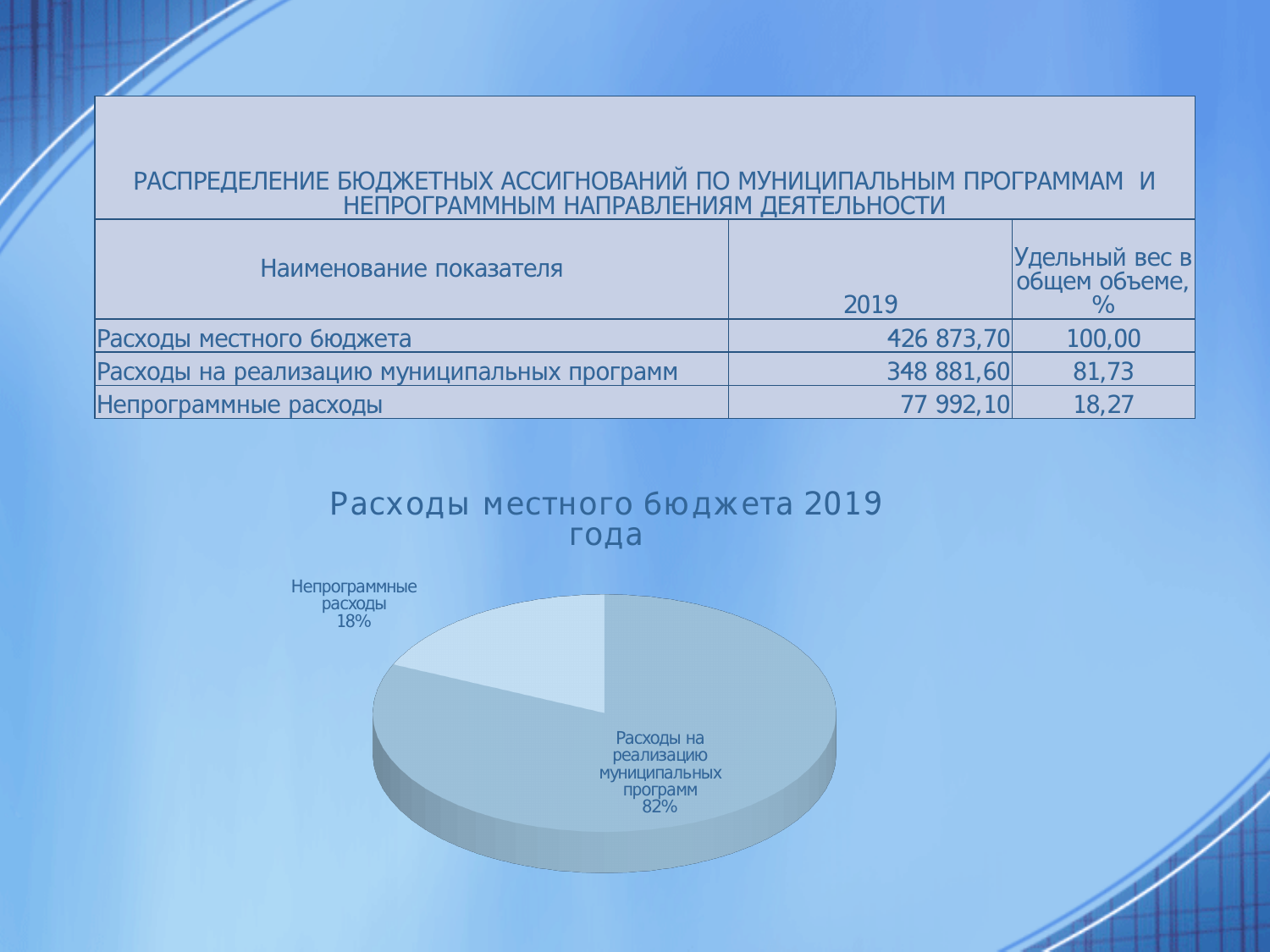

| РАСПРЕДЕЛЕНИЕ БЮДЖЕТНЫХ АССИГНОВАНИЙ ПО МУНИЦИПАЛЬНЫМ ПРОГРАММАМ И НЕПРОГРАММНЫМ НАПРАВЛЕНИЯМ ДЕЯТЕЛЬНОСТИ |  |  |
| --- | --- | --- |
| Наименование показателя | 2019 | Удельный вес в общем объеме, % |
| Расходы местного бюджета | 426 873,70 | 100,00 |
| Расходы на реализацию муниципальных программ | 348 881,60 | 81,73 |
| Непрограммные расходы | 77 992,10 | 18,27 |

[unsupported chart]